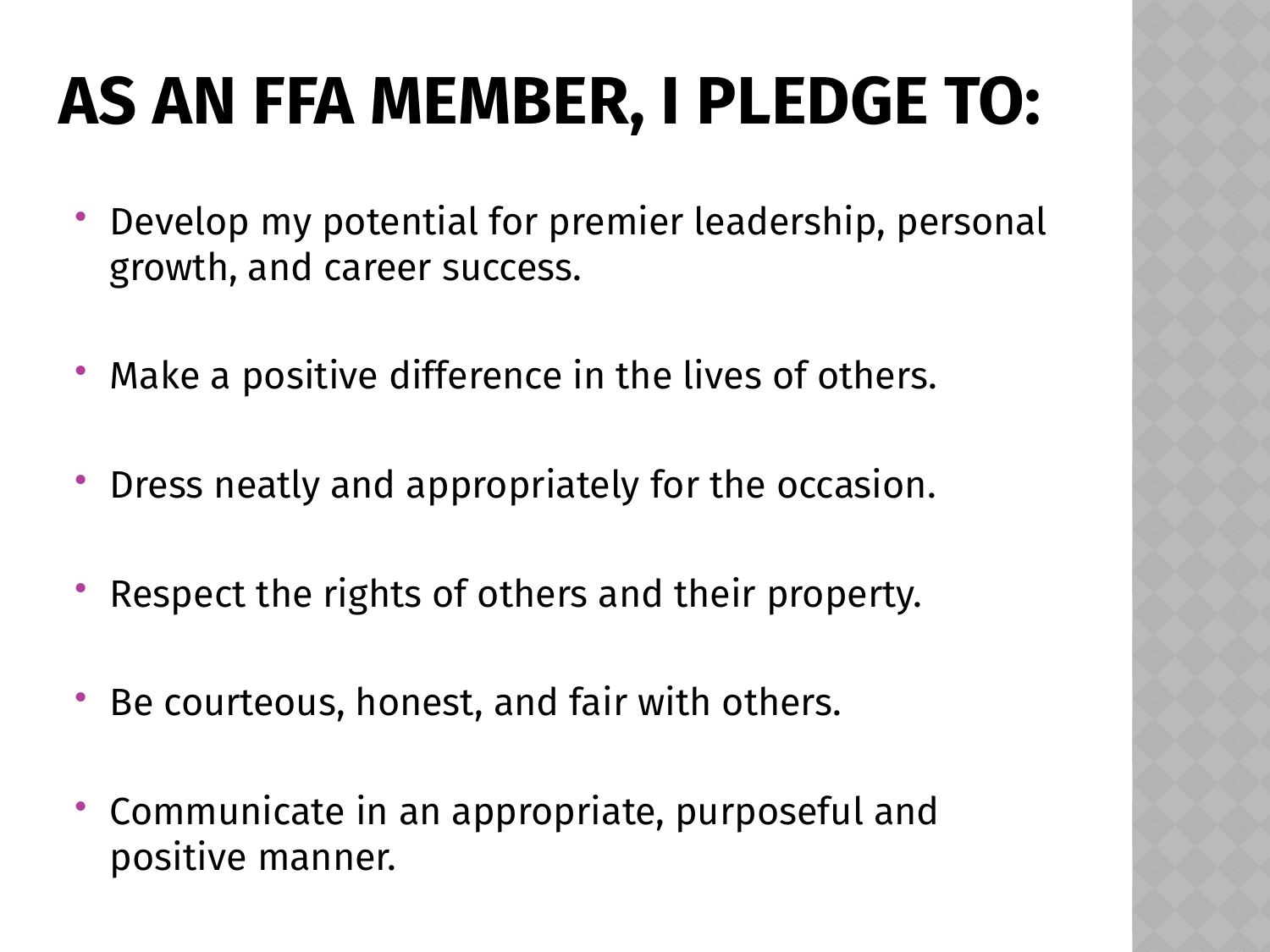

# As an FFA member, I pledge to:
Develop my potential for premier leadership, personal growth, and career success.

Make a positive difference in the lives of others.

Dress neatly and appropriately for the occasion.

Respect the rights of others and their property.

Be courteous, honest, and fair with others.

Communicate in an appropriate, purposeful and positive manner.